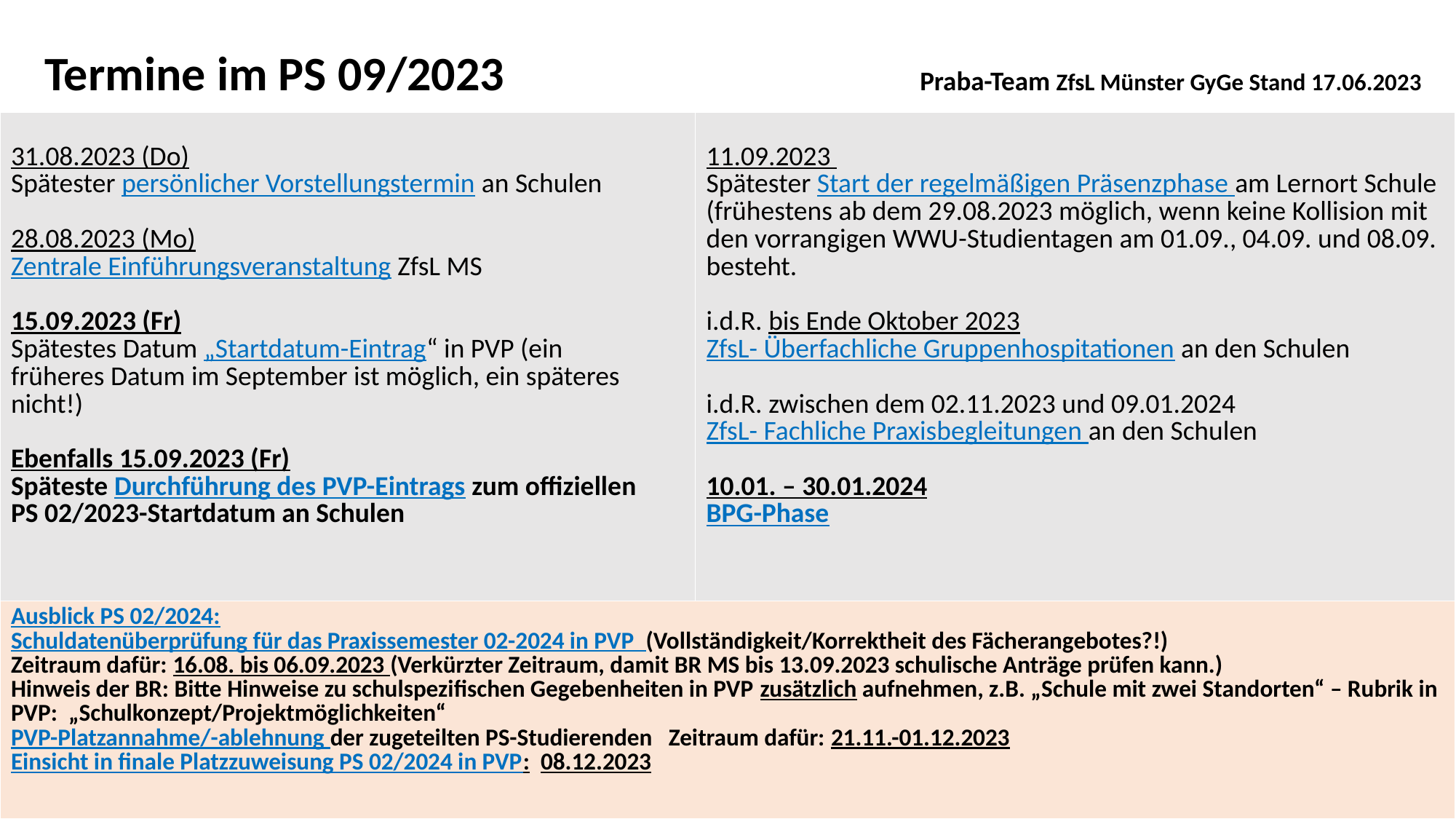

# Termine im PS 09/2023                                      Praba-Team ZfsL Münster GyGe Stand 17.06.2023
| 31.08.2023 (Do) Spätester persönlicher Vorstellungstermin an Schulen 28.08.2023 (Mo) Zentrale Einführungsveranstaltung ZfsL MS 15.09.2023 (Fr) Spätestes Datum „Startdatum-Eintrag“ in PVP (ein früheres Datum im September ist möglich, ein späteres nicht!) Ebenfalls 15.09.2023 (Fr) Späteste Durchführung des PVP-Eintrags zum offiziellen PS 02/2023-Startdatum an Schulen | 11.09.2023 Spätester Start der regelmäßigen Präsenzphase am Lernort Schule (frühestens ab dem 29.08.2023 möglich, wenn keine Kollision mit den vorrangigen WWU-Studientagen am 01.09., 04.09. und 08.09. besteht. i.d.R. bis Ende Oktober 2023 ZfsL- Überfachliche Gruppenhospitationen an den Schulen i.d.R. zwischen dem 02.11.2023 und 09.01.2024 ZfsL- Fachliche Praxisbegleitungen an den Schulen 10.01. – 30.01.2024 BPG-Phase |
| --- | --- |
| Ausblick PS 02/2024: Schuldatenüberprüfung für das Praxissemester 02-2024 in PVP (Vollständigkeit/Korrektheit des Fächerangebotes?!) Zeitraum dafür: 16.08. bis 06.09.2023 (Verkürzter Zeitraum, damit BR MS bis 13.09.2023 schulische Anträge prüfen kann.) Hinweis der BR: Bitte Hinweise zu schulspezifischen Gegebenheiten in PVP zusätzlich aufnehmen, z.B. „Schule mit zwei Standorten“ – Rubrik in PVP: „Schulkonzept/Projektmöglichkeiten“ PVP-Platzannahme/-ablehnung der zugeteilten PS-Studierenden Zeitraum dafür: 21.11.-01.12.2023 Einsicht in finale Platzzuweisung PS 02/2024 in PVP: 08.12.2023 |  |